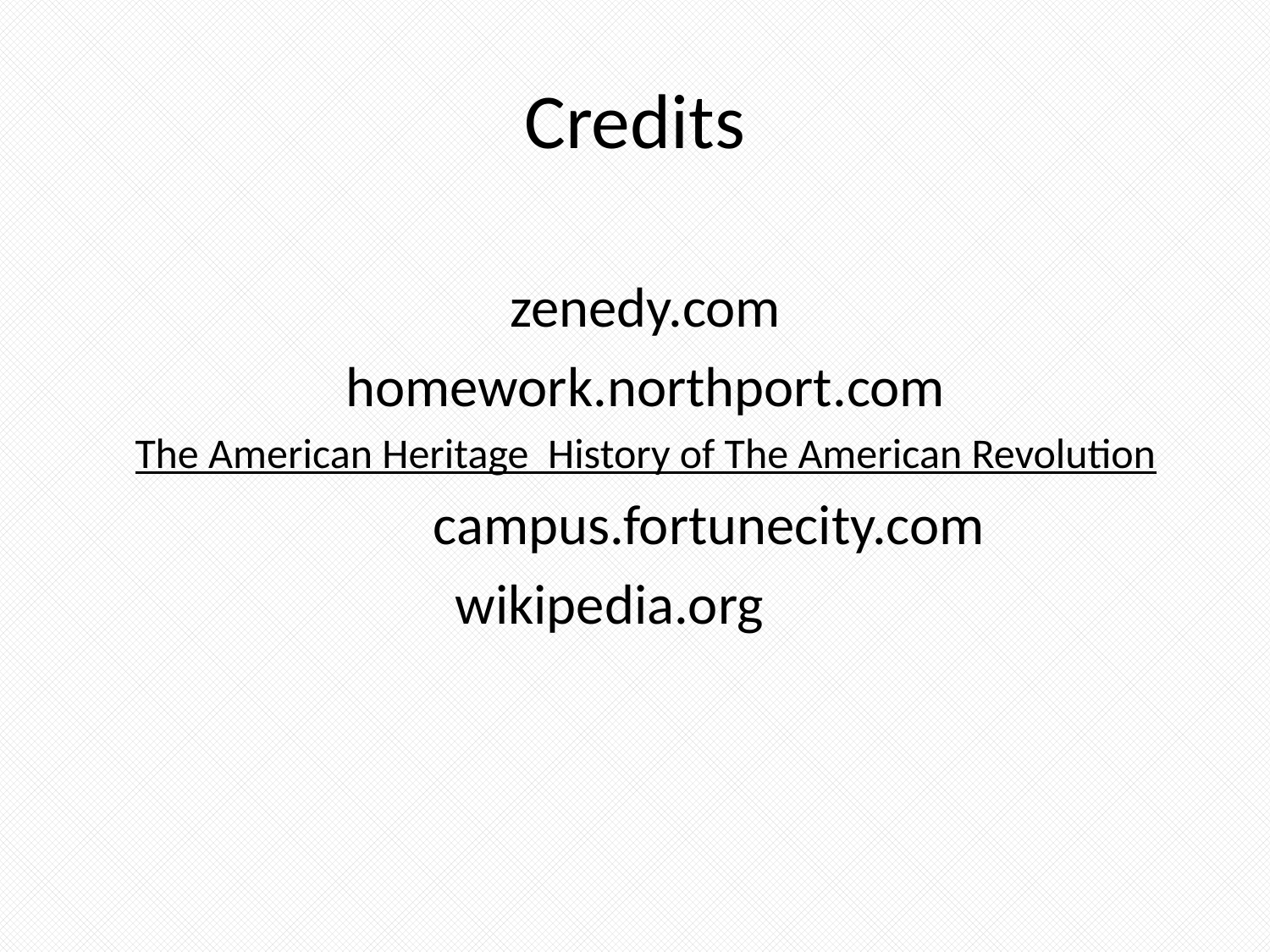

# Credits
zenedy.com
homework.northport.com
The American Heritage  History of The American Revolution
	campus.fortunecity.com
wikipedia.org